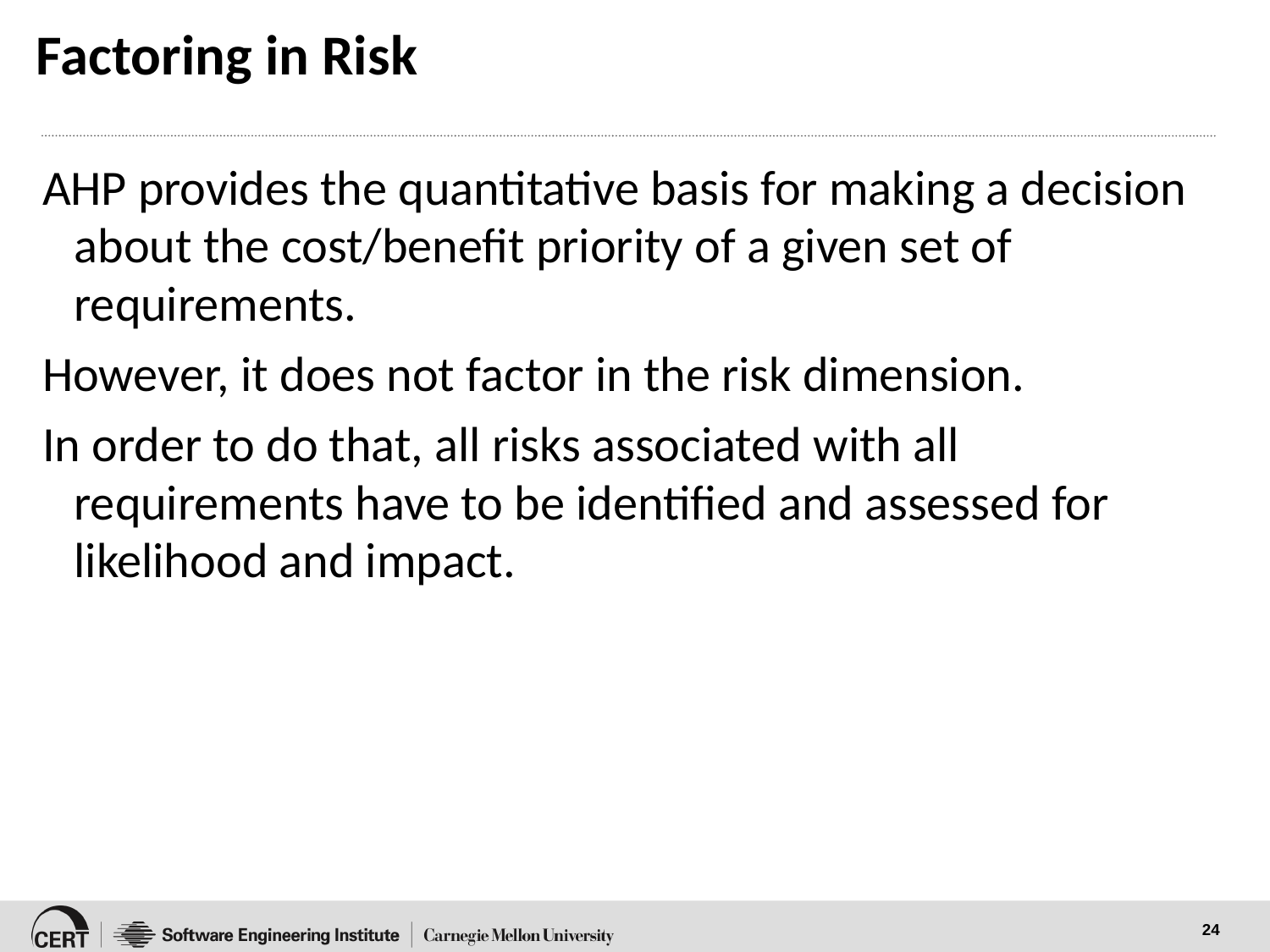

# Factoring in Risk
AHP provides the quantitative basis for making a decision about the cost/benefit priority of a given set of requirements.
However, it does not factor in the risk dimension.
In order to do that, all risks associated with all requirements have to be identified and assessed for likelihood and impact.